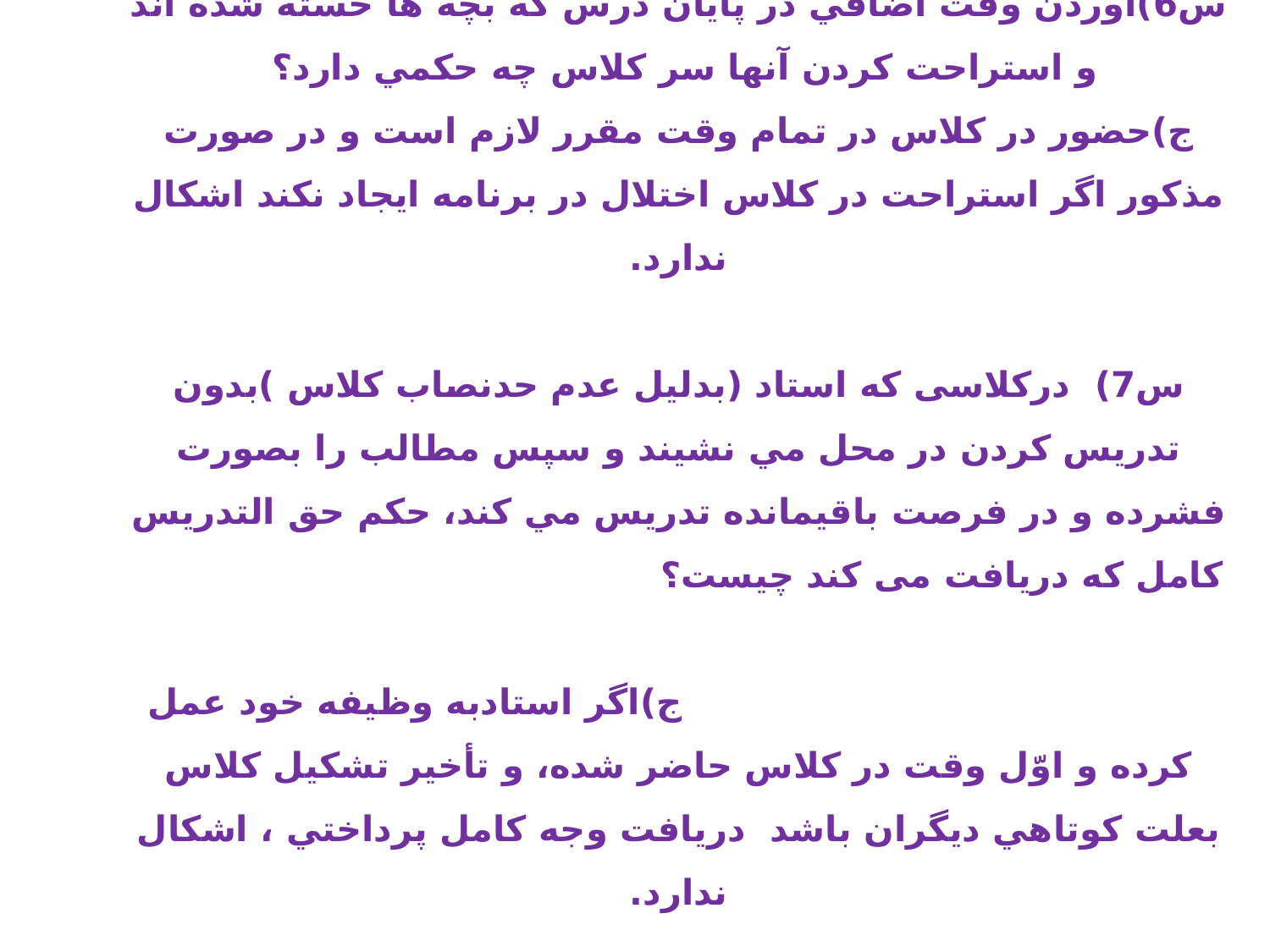

س6)آوردن وقت اضافي در پايان درس كه بچه ها خسته شده اند و استراحت كردن آنها سر كلاس چه حكمي دارد؟
ج)حضور در كلاس در تمام وقت مقرر لازم است و در صورت مذكور اگر استراحت در كلاس اختلال در برنامه ايجاد نكند اشكال ندارد.

س7)  درکلاسی که استاد (بدليل عدم حدنصاب كلاس )بدون تدريس كردن در محل مي نشيند و سپس مطالب را بصورت فشرده و در فرصت باقيمانده تدريس مي كند، حكم حق التدریس کامل که دریافت می کند چيست؟                                                                                                                                                                                 ج)اگر استادبه وظيفه خود عمل كرده و اوّل وقت در كلاس حاضر شده، و تأخير تشكيل كلاس بعلت كوتاهي ديگران باشد  دريافت وجه كامل پرداختي ، اشكال ندارد.